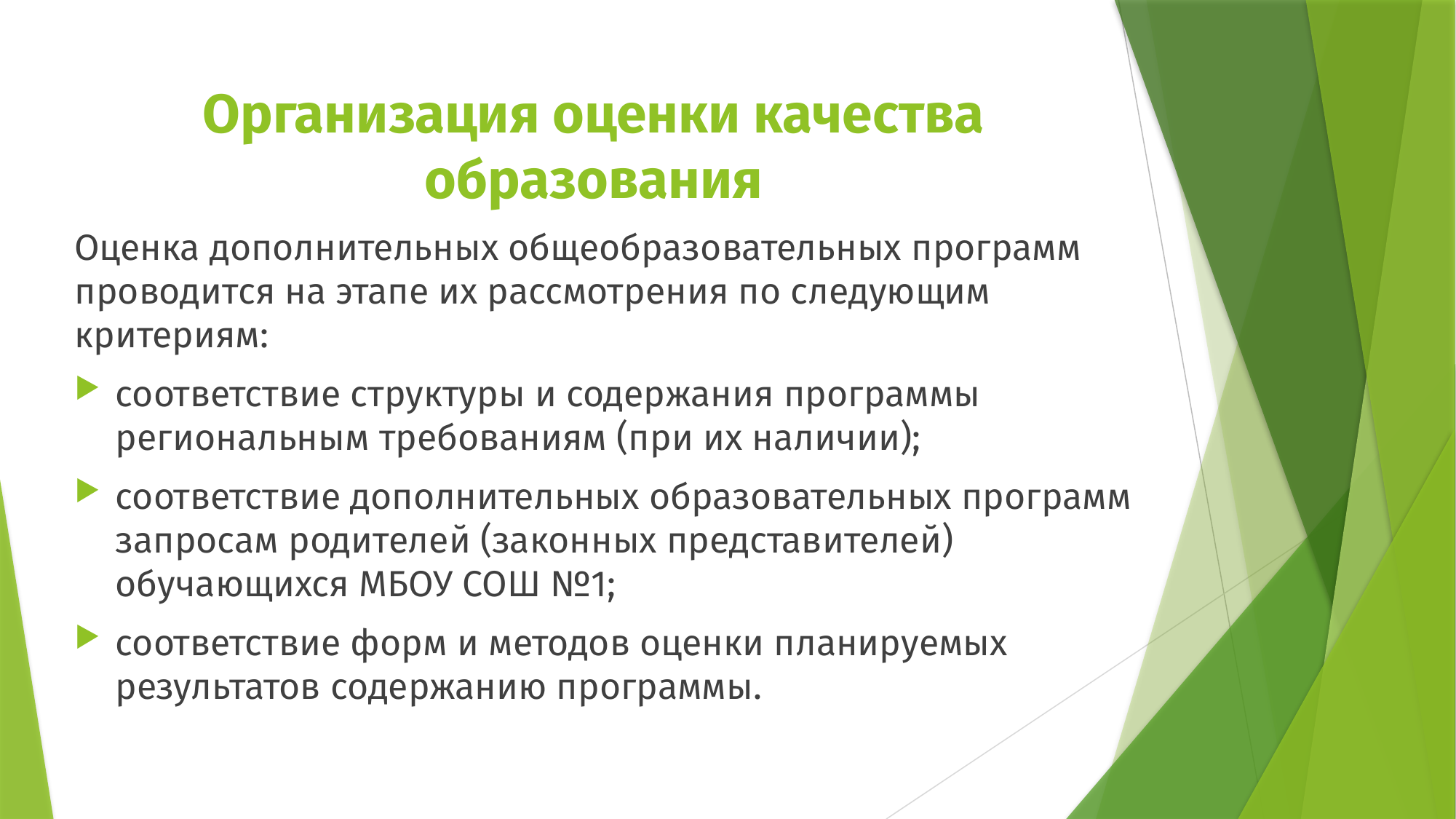

# Организация оценки качества образования
Оценка дополнительных общеобразовательных программ проводится на этапе их рассмотрения по следующим критериям:
соответствие структуры и содержания программы региональным требованиям (при их наличии);
соответствие дополнительных образовательных программ запросам родителей (законных представителей) обучающихся МБОУ СОШ №1;
соответствие форм и методов оценки планируемых результатов содержанию программы.